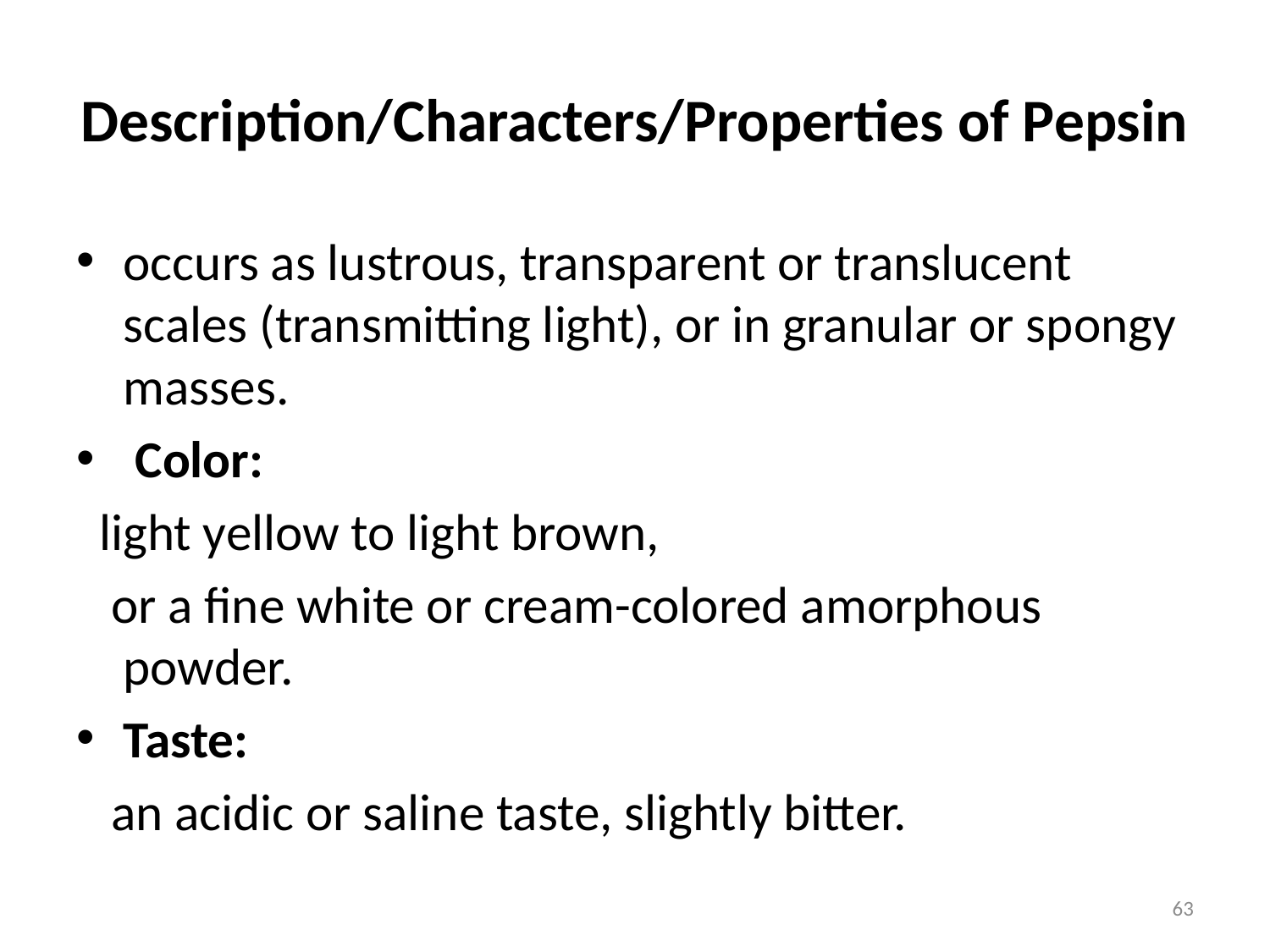

# Description/Characters/Properties of Pepsin
occurs as lustrous, transparent or translucent scales (transmitting light), or in granular or spongy masses.
 Color:
  light yellow to light brown,
   or a fine white or cream-colored amorphous powder.
Taste:
   an acidic or saline taste, slightly bitter.

63